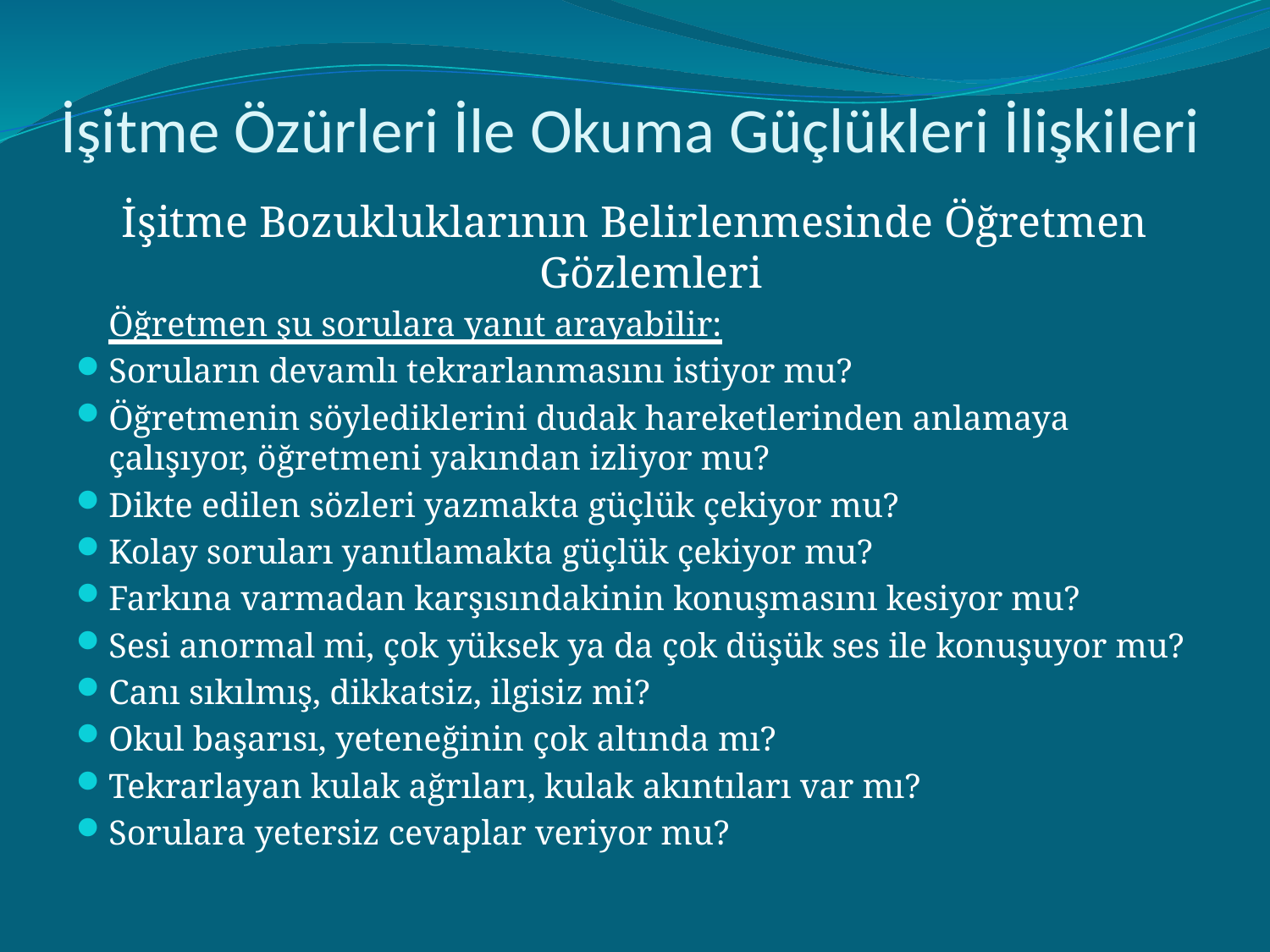

# İşitme Özürleri İle Okuma Güçlükleri İlişkileri
İşitme Bozukluklarının Belirlenmesinde Öğretmen Gözlemleri
		Öğretmen şu sorulara yanıt arayabilir:
Soruların devamlı tekrarlanmasını istiyor mu?
Öğretmenin söylediklerini dudak hareketlerinden anlamaya çalışıyor, öğretmeni yakından izliyor mu?
Dikte edilen sözleri yazmakta güçlük çekiyor mu?
Kolay soruları yanıtlamakta güçlük çekiyor mu?
Farkına varmadan karşısındakinin konuşmasını kesiyor mu?
Sesi anormal mi, çok yüksek ya da çok düşük ses ile konuşuyor mu?
Canı sıkılmış, dikkatsiz, ilgisiz mi?
Okul başarısı, yeteneğinin çok altında mı?
Tekrarlayan kulak ağrıları, kulak akıntıları var mı?
Sorulara yetersiz cevaplar veriyor mu?